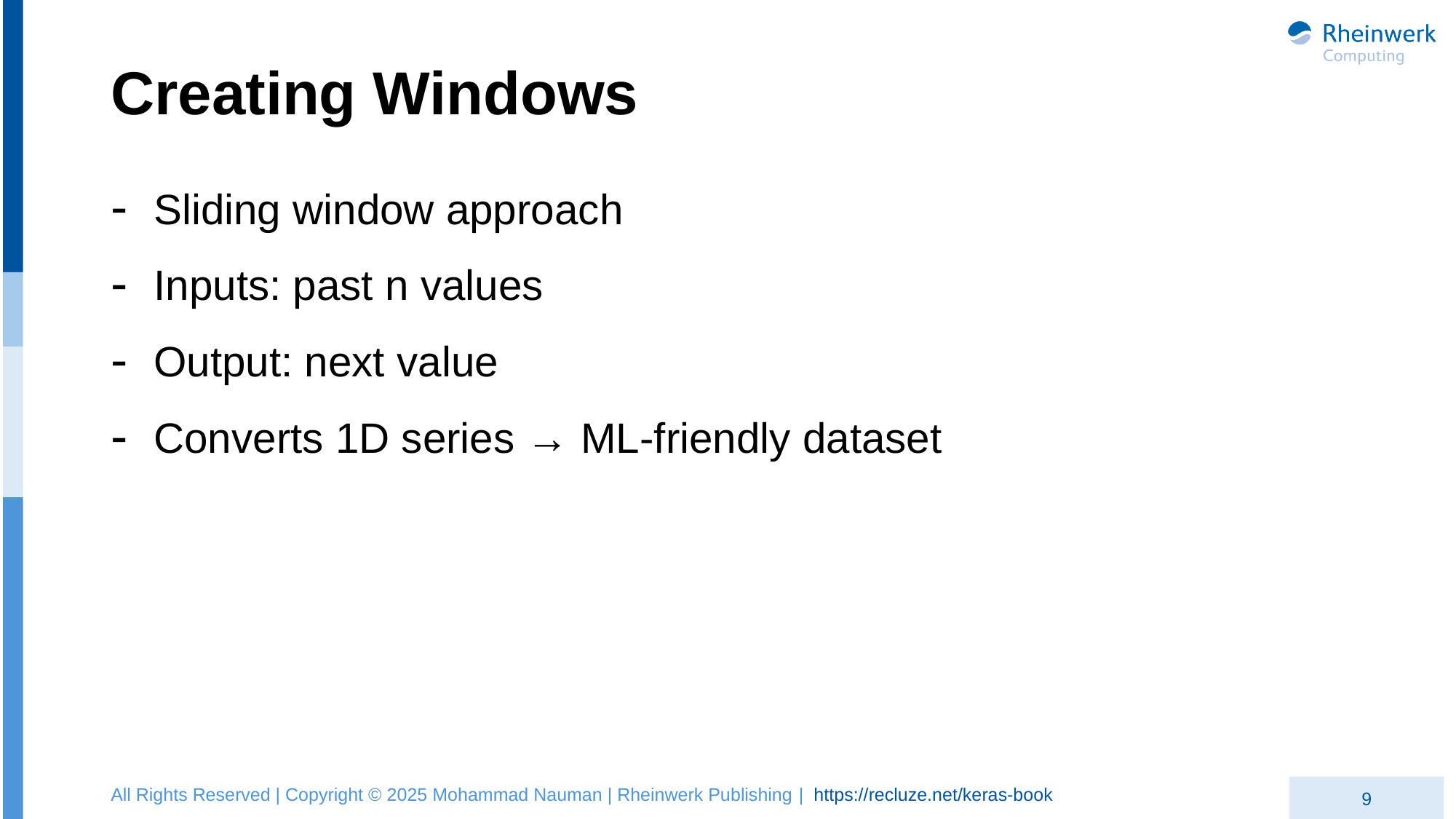

# Creating Windows
Sliding window approach
Inputs: past n values
Output: next value
Converts 1D series → ML-friendly dataset